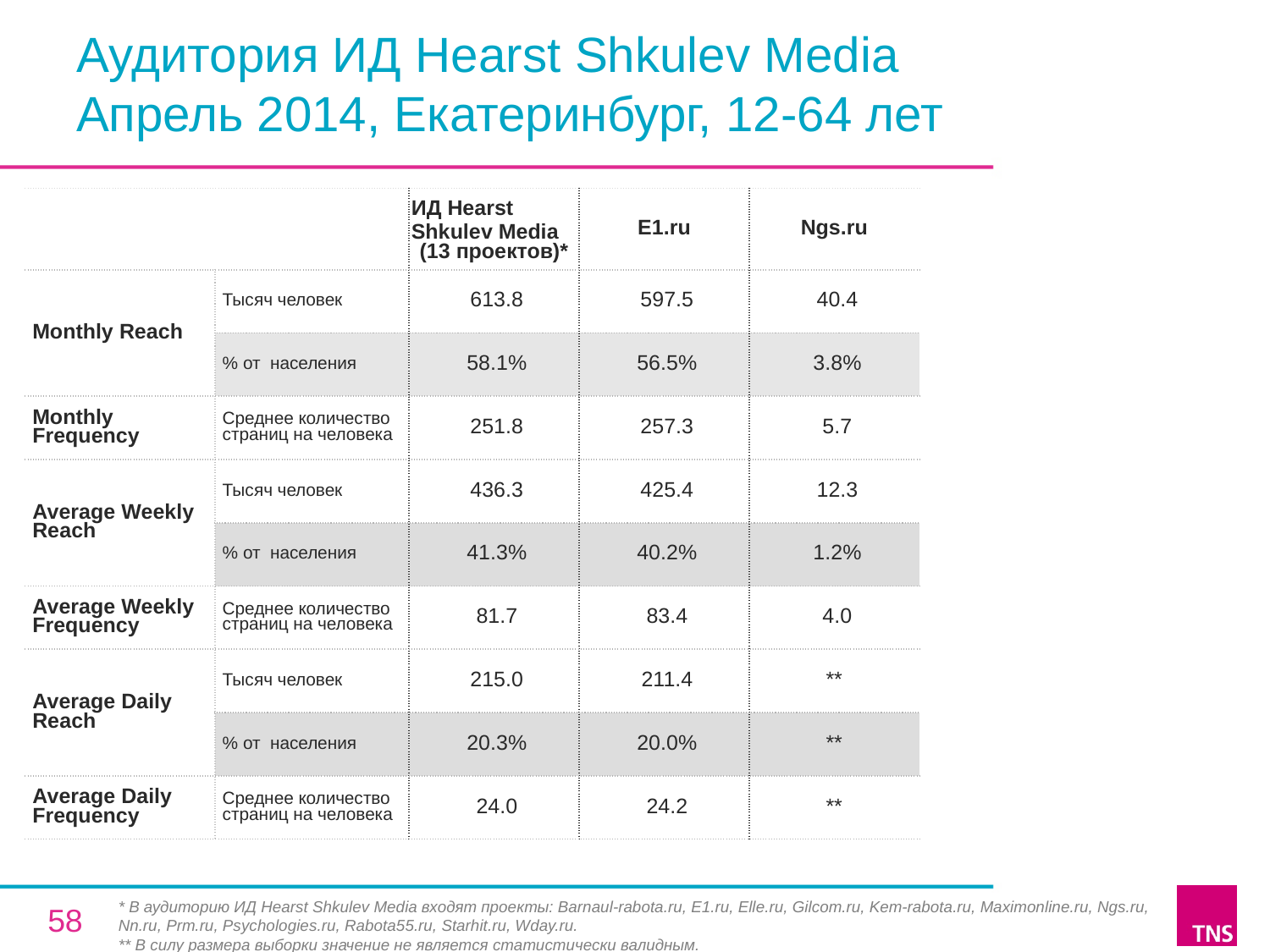

# Аудитория ИД Hearst Shkulev Media Апрель 2014, Екатеринбург, 12-64 лет
|  |  | ИД Hearst Shkulev Media (13 проектов)\* | E1.ru | Ngs.ru |
| --- | --- | --- | --- | --- |
| Monthly Reach | Тысяч человек | 613.8 | 597.5 | 40.4 |
|  | % от населения | 58.1% | 56.5% | 3.8% |
| Monthly Frequency | Среднее количество страниц на человека | 251.8 | 257.3 | 5.7 |
| Average Weekly Reach | Тысяч человек | 436.3 | 425.4 | 12.3 |
|  | % от населения | 41.3% | 40.2% | 1.2% |
| Average Weekly Frequency | Среднее количество страниц на человека | 81.7 | 83.4 | 4.0 |
| Average Daily Reach | Тысяч человек | 215.0 | 211.4 | \*\* |
|  | % от населения | 20.3% | 20.0% | \*\* |
| Average Daily Frequency | Среднее количество страниц на человека | 24.0 | 24.2 | \*\* |
* В аудиторию ИД Hearst Shkulev Media входят проекты: Barnaul-rabota.ru, E1.ru, Elle.ru, Gilcom.ru, Kem-rabota.ru, Maximonline.ru, Ngs.ru, Nn.ru, Prm.ru, Psychologies.ru, Rabota55.ru, Starhit.ru, Wday.ru.
** В силу размера выборки значение не является статистически валидным.
58